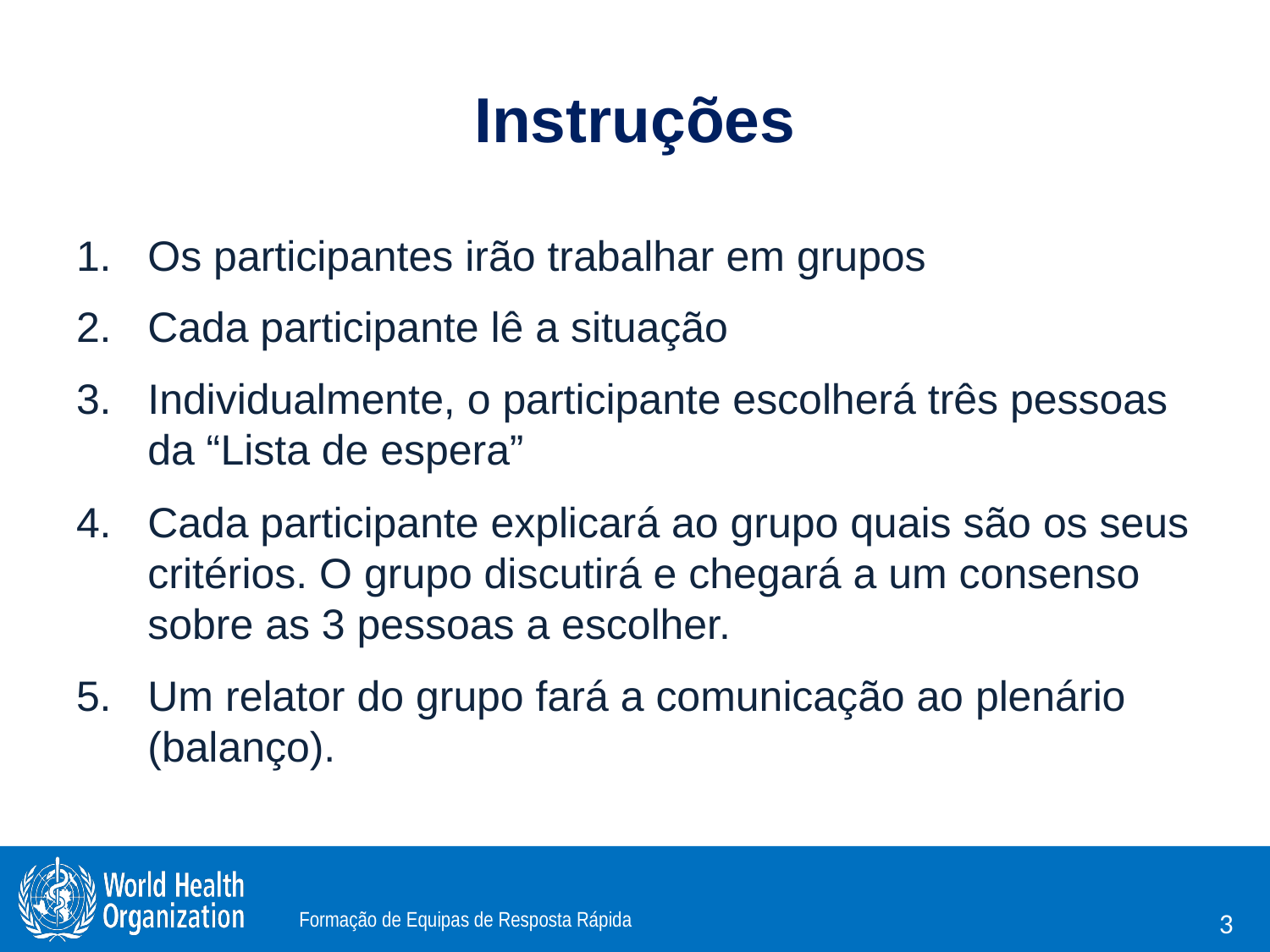

# Instruções
Os participantes irão trabalhar em grupos
Cada participante lê a situação
Individualmente, o participante escolherá três pessoas da “Lista de espera”
Cada participante explicará ao grupo quais são os seus critérios. O grupo discutirá e chegará a um consenso sobre as 3 pessoas a escolher.
Um relator do grupo fará a comunicação ao plenário (balanço).